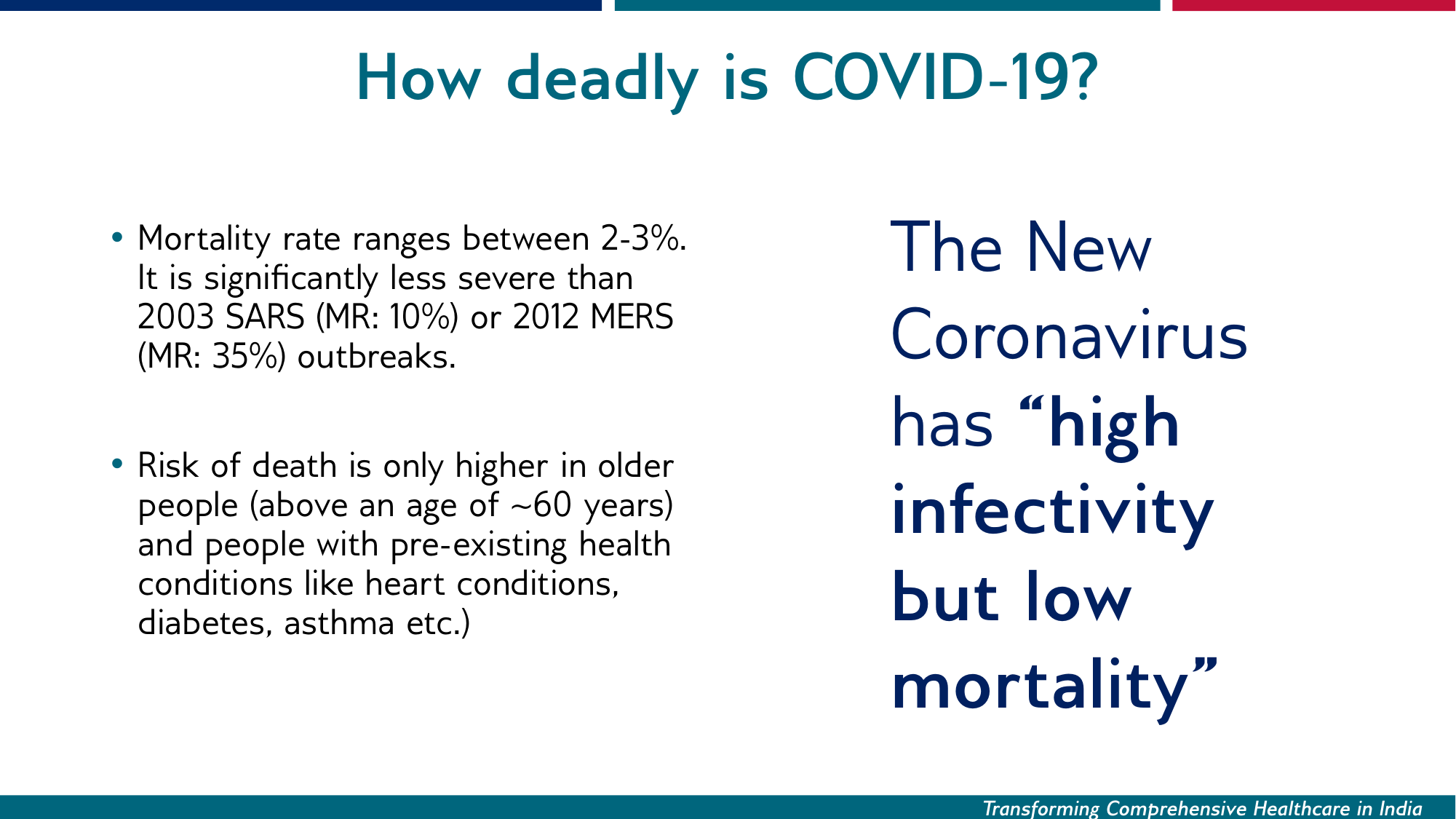

# How deadly is COVID-19?
The New Coronavirus has “high infectivity but low mortality”
Mortality rate ranges between 2-3%. It is significantly less severe than 2003 SARS (MR: 10%) or 2012 MERS (MR: 35%) outbreaks.

Risk of death is only higher in older people (above an age of ~60 years) and people with pre-existing health conditions like heart conditions, diabetes, asthma etc.)